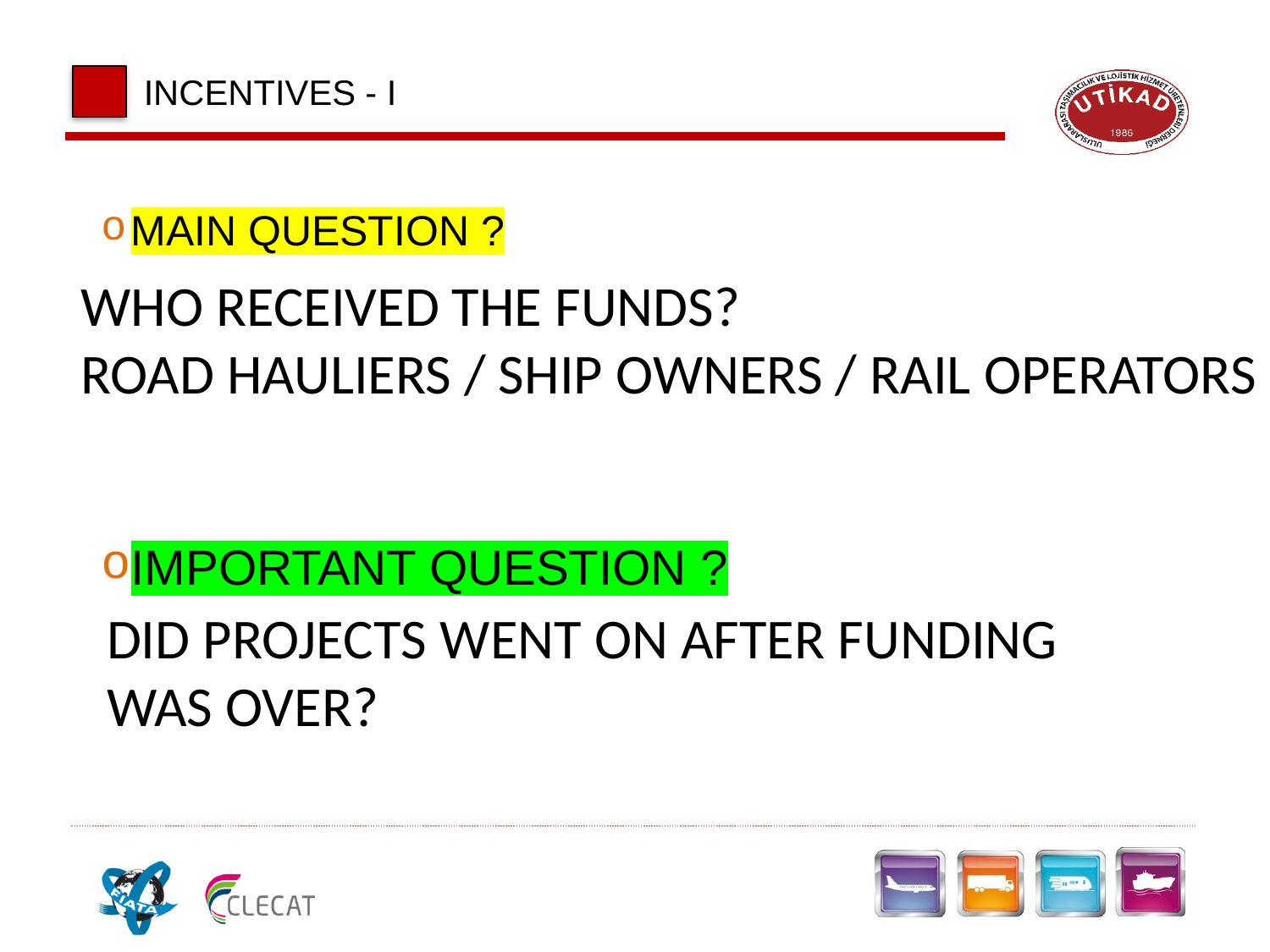

INCENTIVES - I
MAIN QUESTION ?
WHO RECEIVED THE FUNDS?
ROAD HAULIERS / SHIP OWNERS / RAIL OPERATORS
IMPORTANT QUESTION ?
DID PROJECTS WENT ON AFTER FUNDING
WAS OVER?